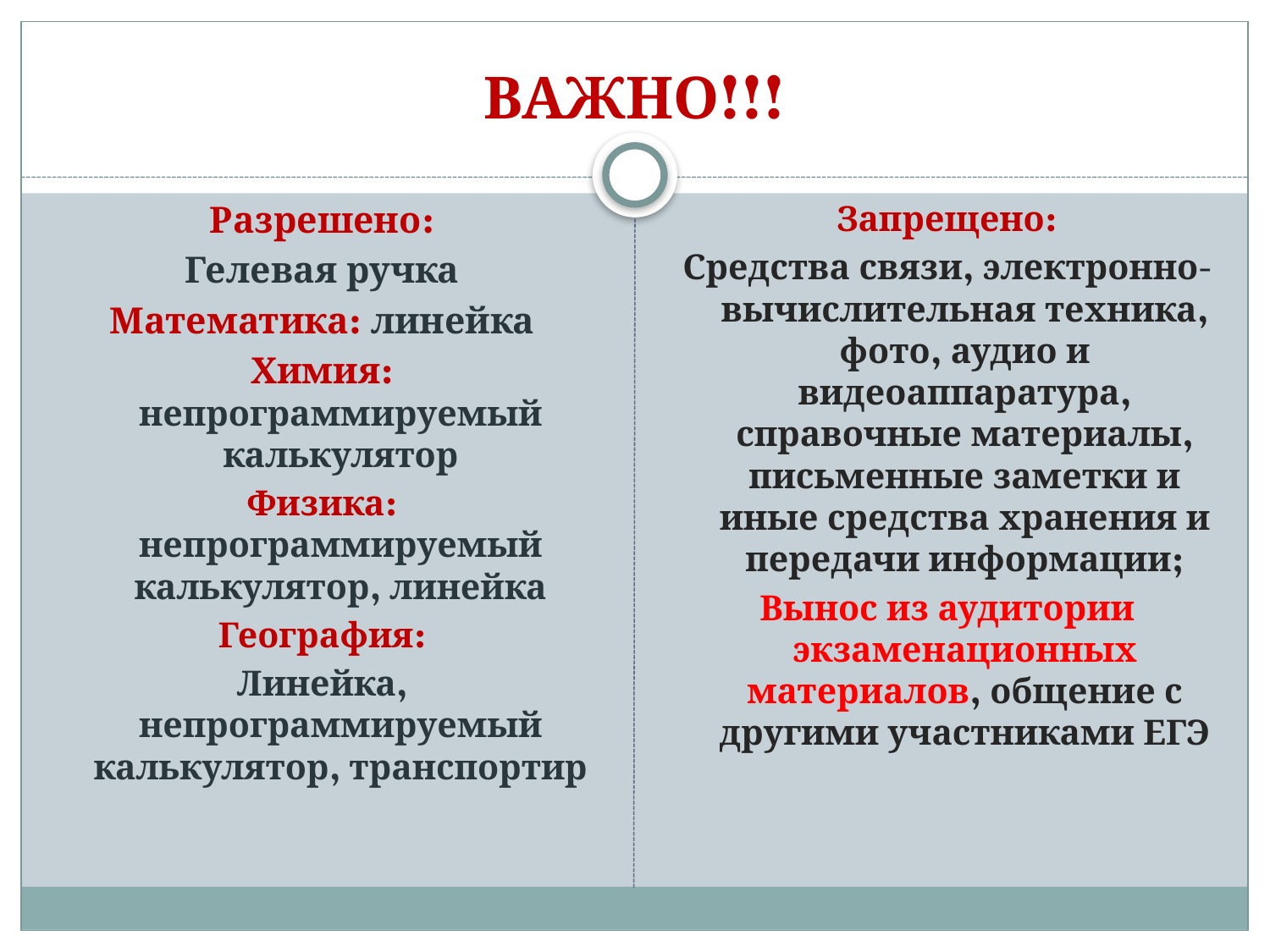

# ВАЖНО!!!
Разрешено:
Гелевая ручка
Математика: линейка
Химия: непрограммируемый калькулятор
Физика: непрограммируемый калькулятор, линейка
География:
Линейка, непрограммируемый калькулятор, транспортир
Запрещено:
Средства связи, электронно-вычислительная техника, фото, аудио и видеоаппаратура, справочные материалы, письменные заметки и иные средства хранения и передачи информации;
Вынос из аудитории экзаменационных материалов, общение с другими участниками ЕГЭ